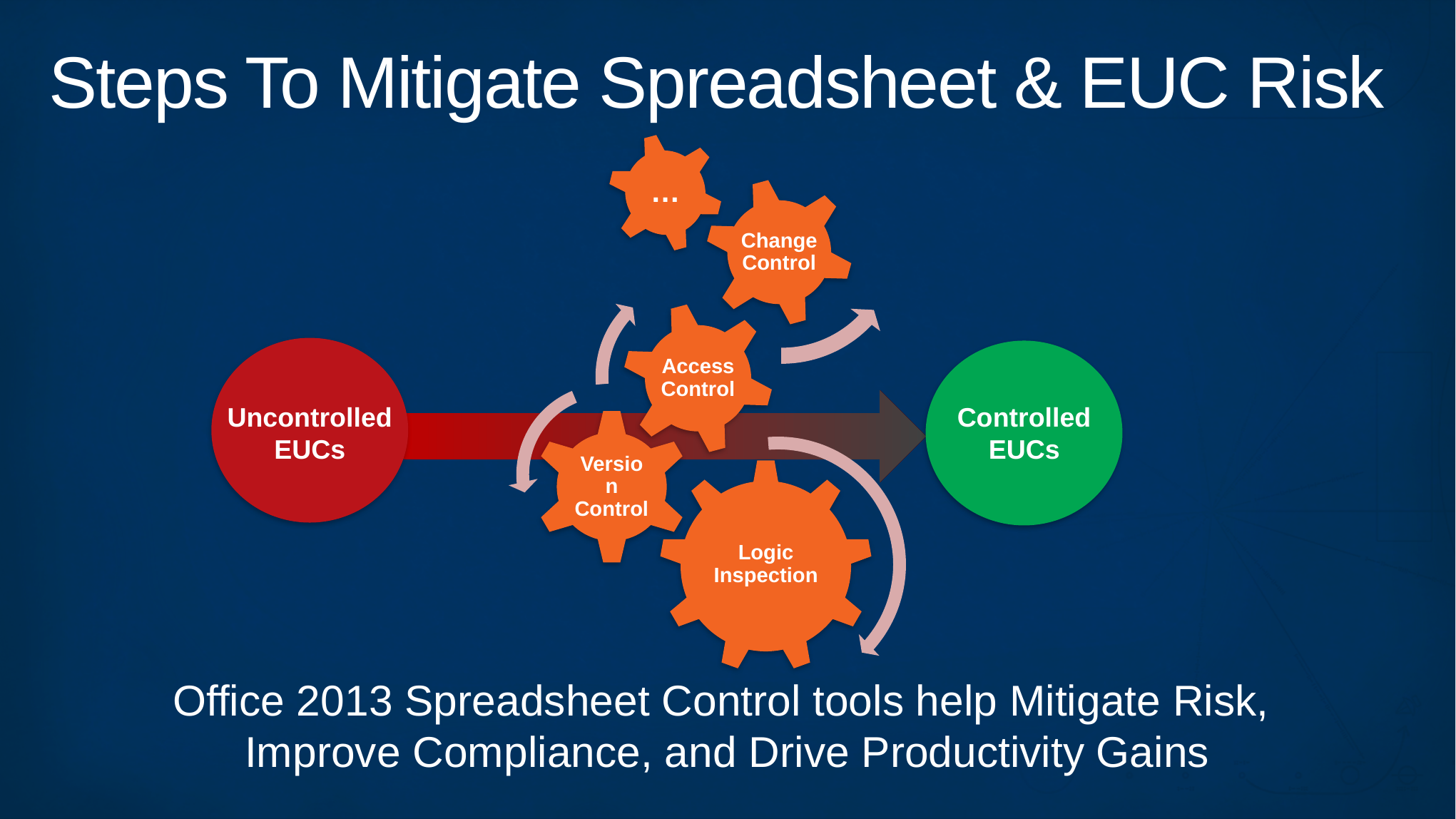

# Steps To Mitigate Spreadsheet & EUC Risk

…

Change Control

Access Control

Version Control

Logic Inspection

Uncontrolled EUCs
Controlled EUCs
Office 2013 Spreadsheet Control tools help Mitigate Risk,
Improve Compliance, and Drive Productivity Gains